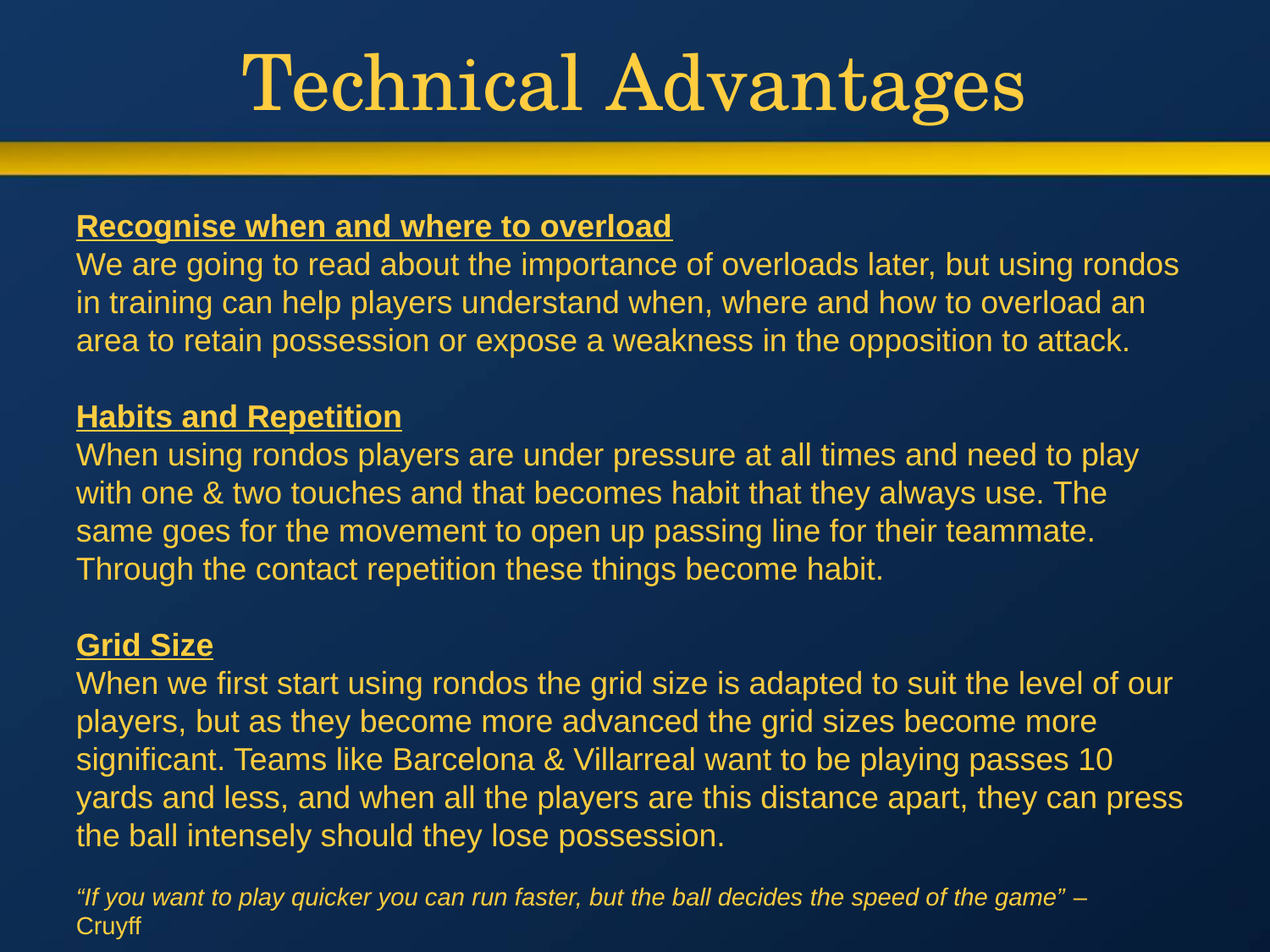

# Technical Advantages
Recognise when and where to overload
We are going to read about the importance of overloads later, but using rondos in training can help players understand when, where and how to overload an area to retain possession or expose a weakness in the opposition to attack.

Habits and Repetition
When using rondos players are under pressure at all times and need to play with one & two touches and that becomes habit that they always use. The same goes for the movement to open up passing line for their teammate. Through the contact repetition these things become habit.

Grid Size
When we first start using rondos the grid size is adapted to suit the level of our players, but as they become more advanced the grid sizes become more significant. Teams like Barcelona & Villarreal want to be playing passes 10 yards and less, and when all the players are this distance apart, they can press the ball intensely should they lose possession.
“If you want to play quicker you can run faster, but the ball decides the speed of the game” – Cruyff